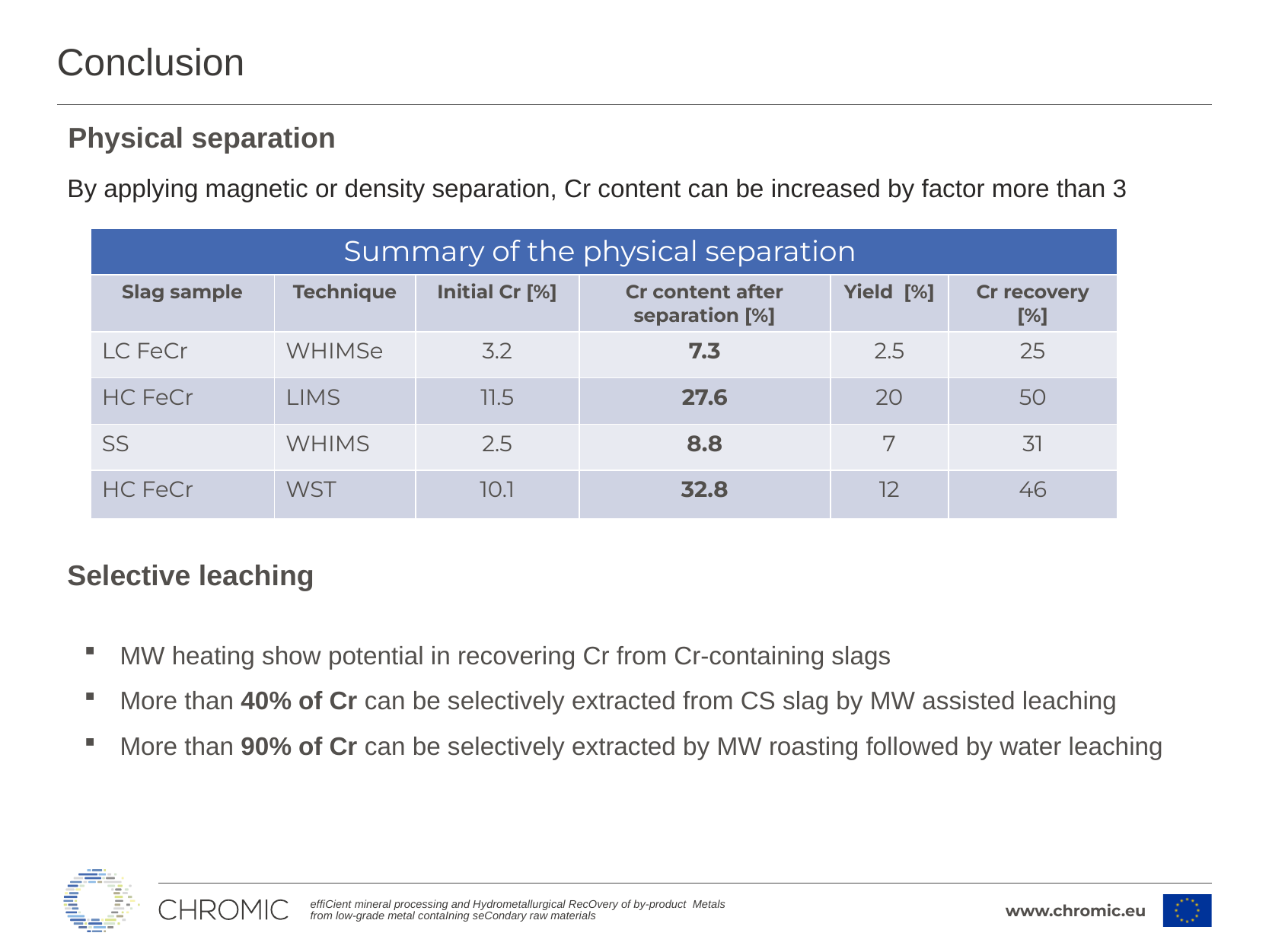

# Conclusion
Physical separation
By applying magnetic or density separation, Cr content can be increased by factor more than 3
| Summary of the physical separation |  |  |  |  |  |
| --- | --- | --- | --- | --- | --- |
| Slag sample | Technique | Initial Cr [%] | Cr content after separation [%] | Yield [%] | Cr recovery [%] |
| LC FeCr | WHIMSe | 3.2 | 7.3 | 2.5 | 25 |
| HC FeCr | LIMS | 11.5 | 27.6 | 20 | 50 |
| SS | WHIMS | 2.5 | 8.8 | 7 | 31 |
| HC FeCr | WST | 10.1 | 32.8 | 12 | 46 |
Selective leaching
MW heating show potential in recovering Cr from Cr-containing slags
More than 40% of Cr can be selectively extracted from CS slag by MW assisted leaching
More than 90% of Cr can be selectively extracted by MW roasting followed by water leaching